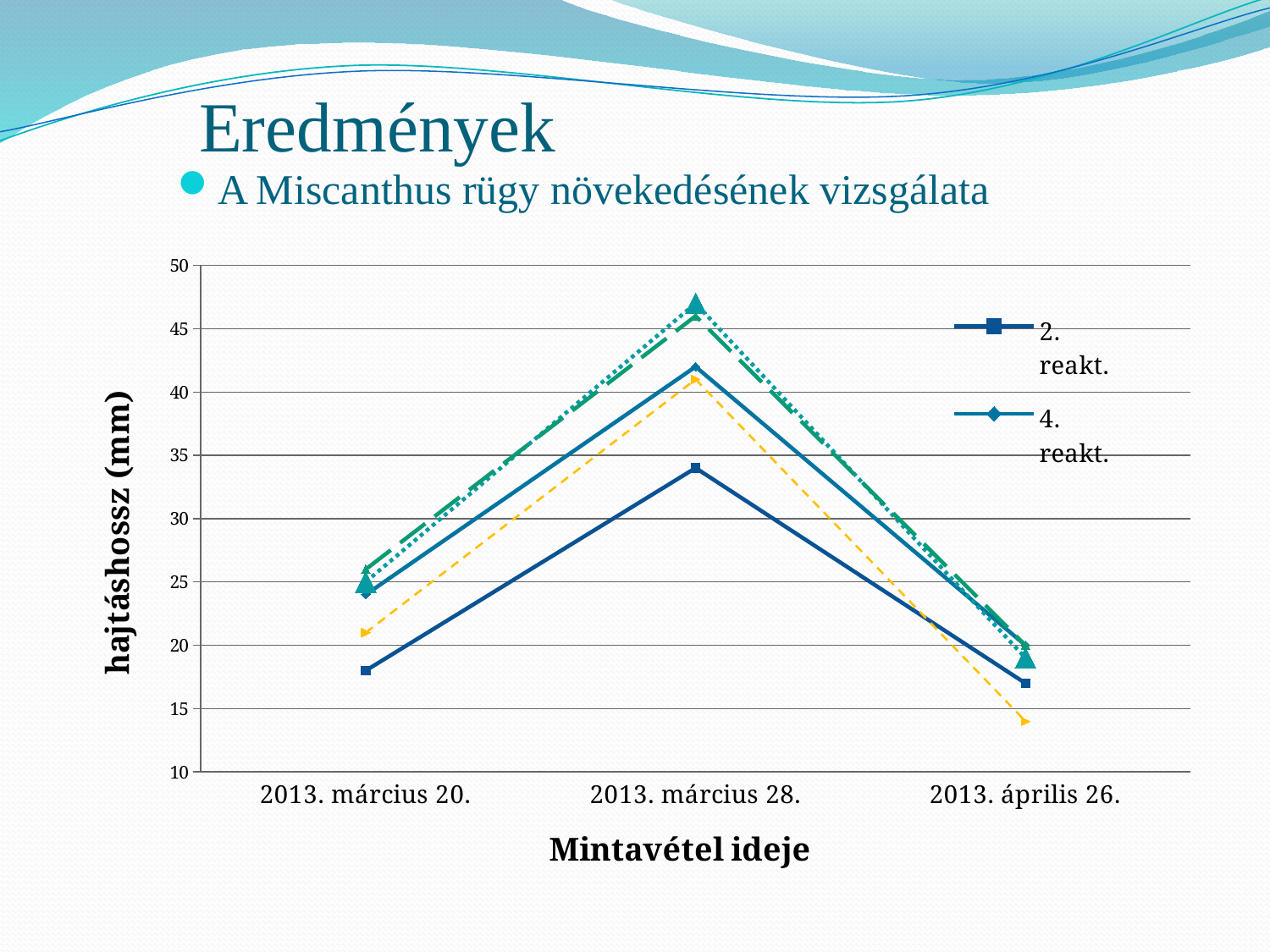

# Eredmények
A Miscanthus rügy növekedésének vizsgálata

### Chart

| Category | 2. reakt. | 4. reakt. | 6. reakt. | 8. reakt. | Kontroll |
|---|---|---|---|---|---|
| 2013. március 20. | 18.0 | 24.0 | 25.0 | 26.0 | 21.0 |
| 2013. március 28. | 34.0 | 42.0 | 47.0 | 46.0 | 41.0 |
| 2013. április 26. | 17.0 | 20.0 | 19.0 | 20.0 | 14.0 |